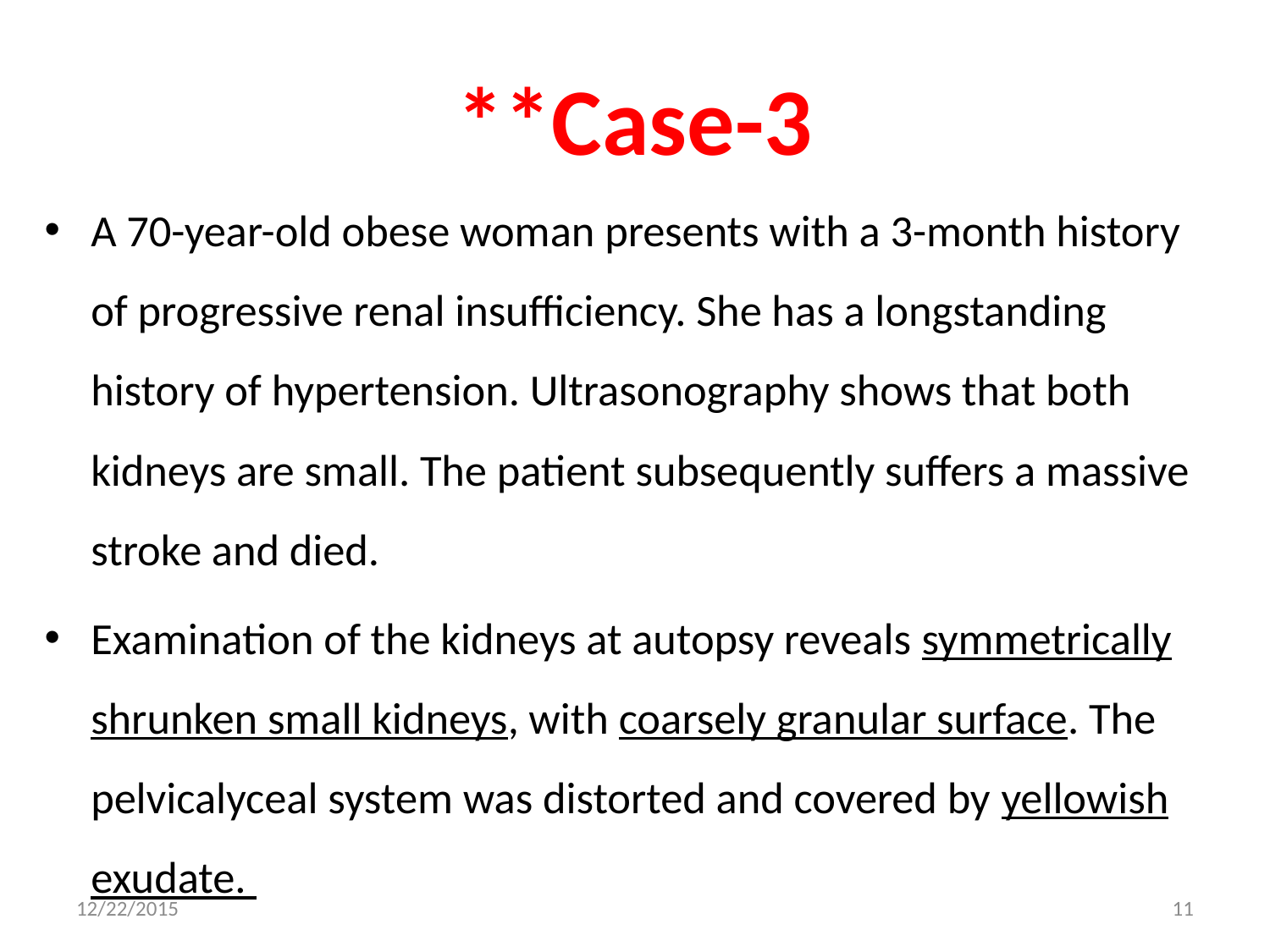

# **Case-3
A 70-year-old obese woman presents with a 3-month history of progressive renal insufficiency. She has a longstanding history of hypertension. Ultrasonography shows that both kidneys are small. The patient subsequently suffers a massive stroke and died.
Examination of the kidneys at autopsy reveals symmetrically shrunken small kidneys, with coarsely granular surface. The pelvicalyceal system was distorted and covered by yellowish exudate.
12/22/2015
11